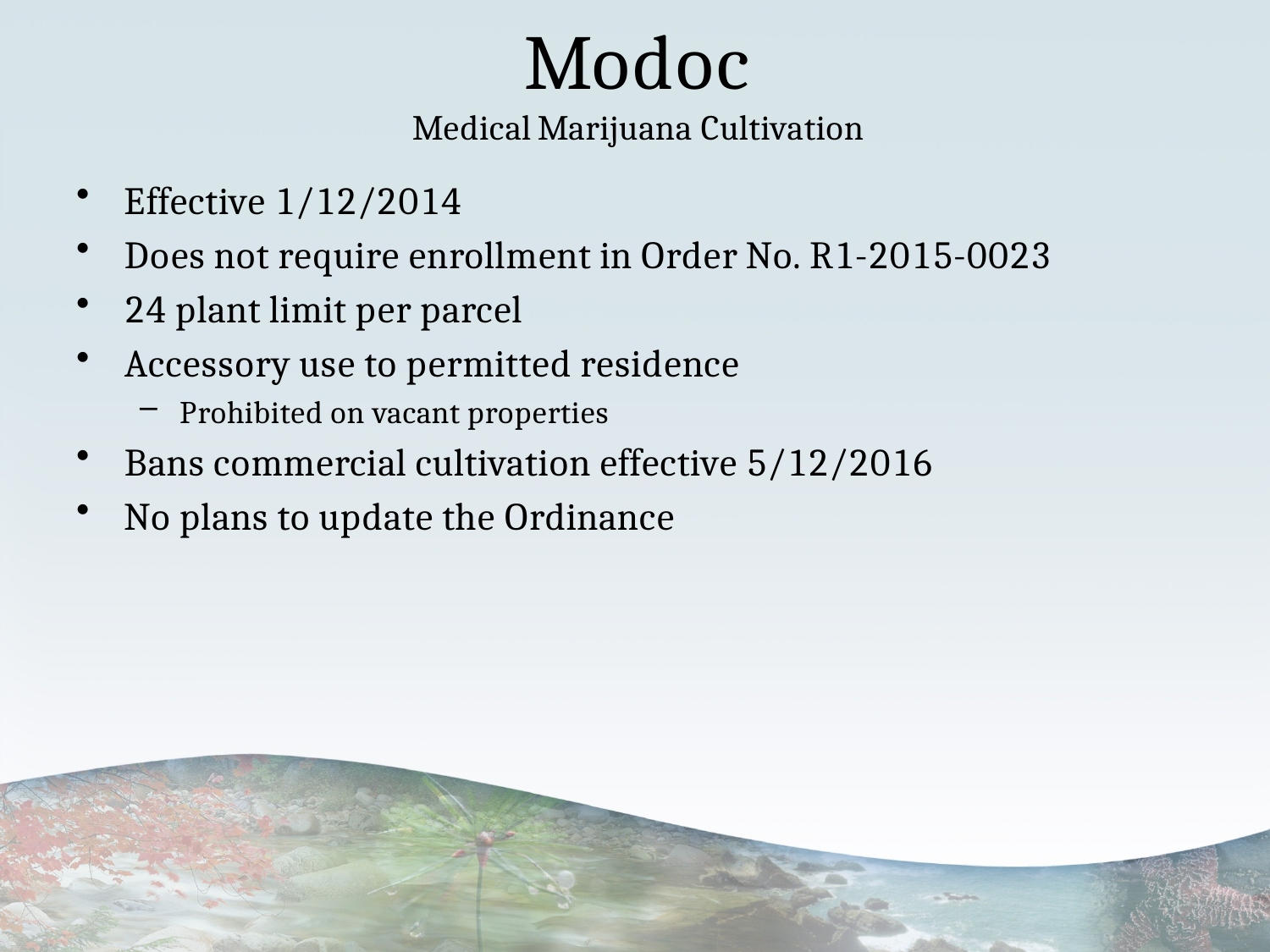

# Modoc Medical Marijuana Cultivation
Effective 1/12/2014
Does not require enrollment in Order No. R1-2015-0023
24 plant limit per parcel
Accessory use to permitted residence
Prohibited on vacant properties
Bans commercial cultivation effective 5/12/2016
No plans to update the Ordinance